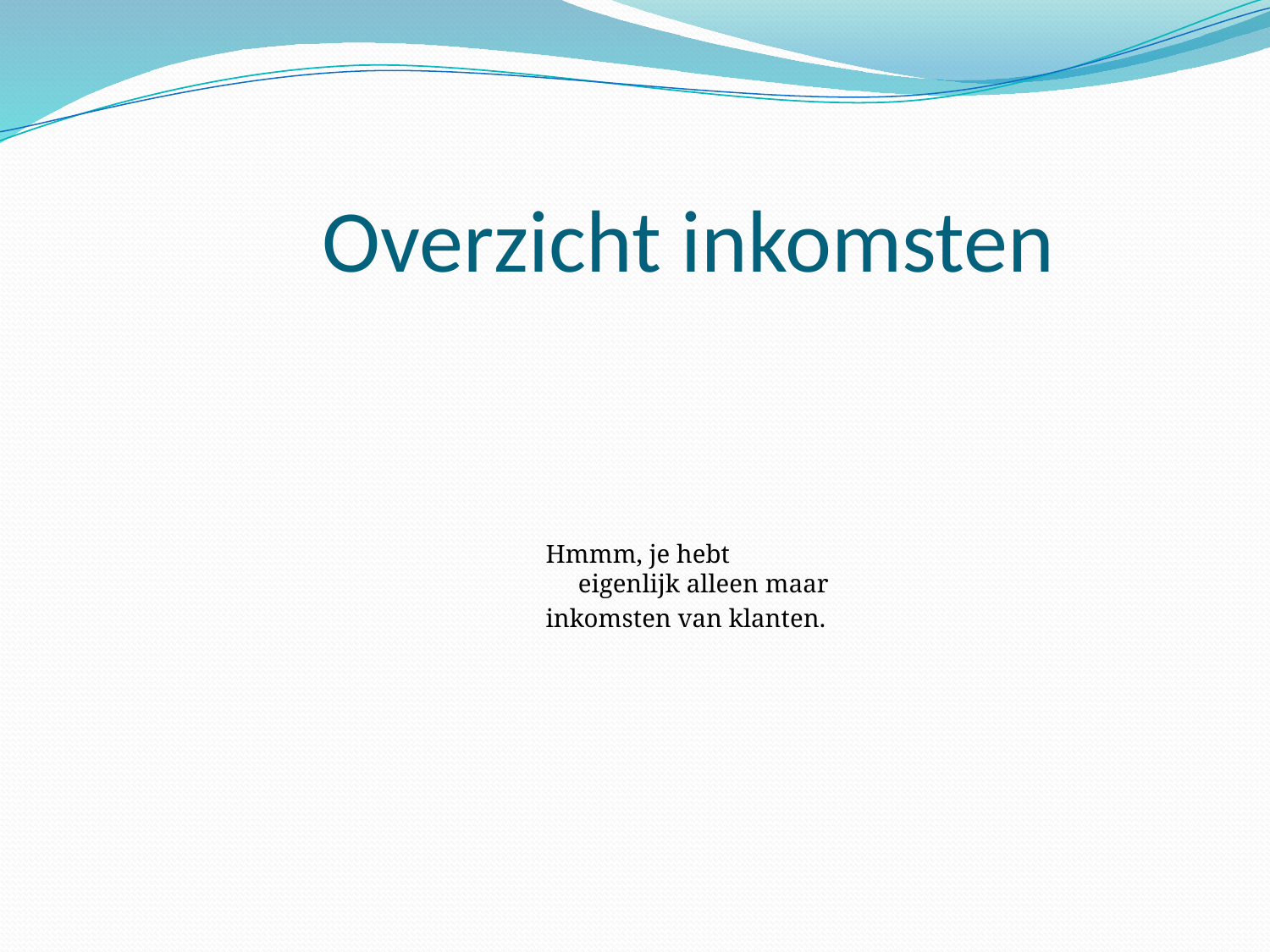

# Overzicht inkomsten
Hmmm, je hebt eigenlijk alleen maar
inkomsten van klanten.